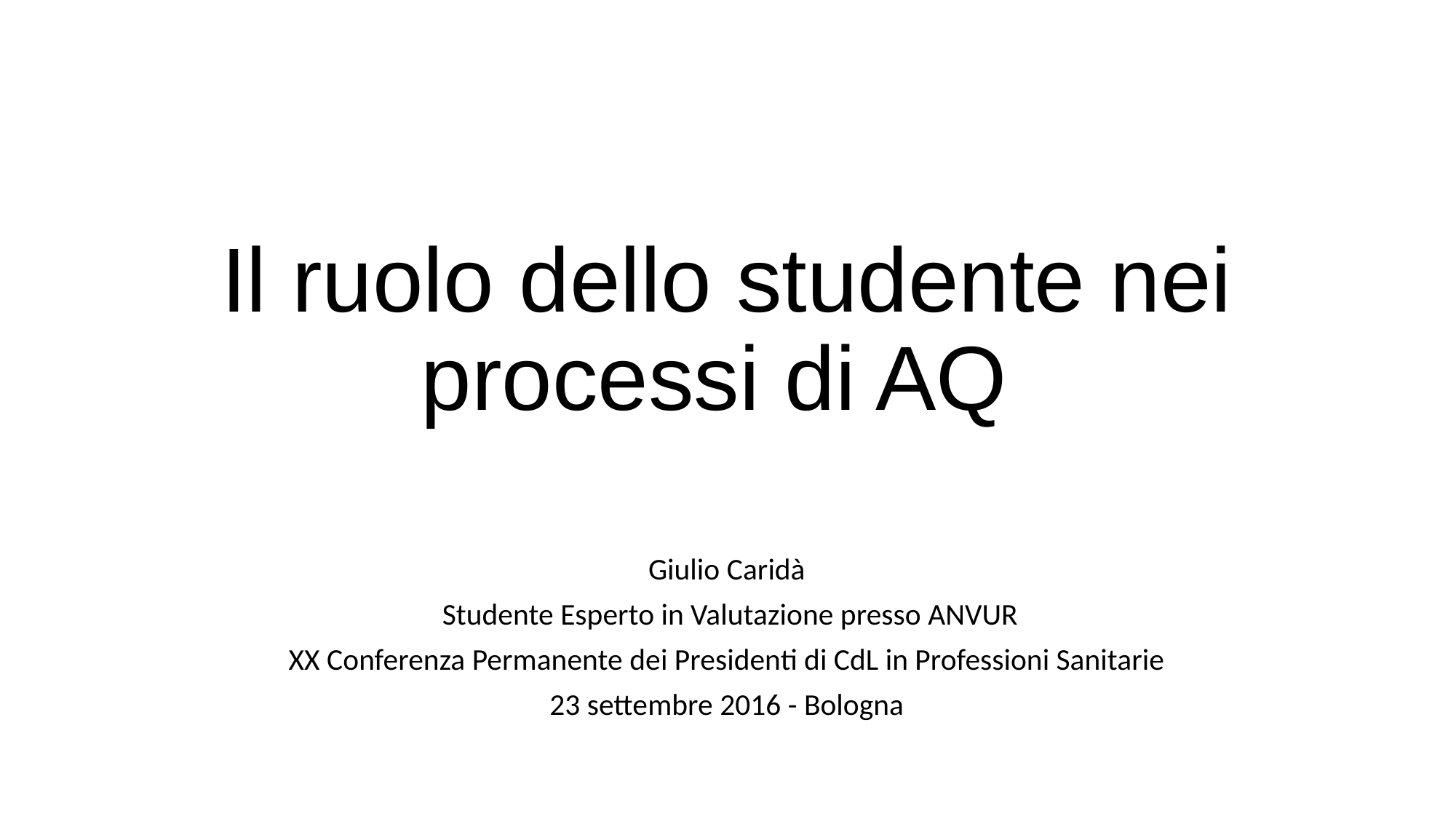

# Il ruolo dello studente nei processi di AQ
Giulio Caridà
 Studente Esperto in Valutazione presso ANVUR
XX Conferenza Permanente dei Presidenti di CdL in Professioni Sanitarie
23 settembre 2016 - Bologna